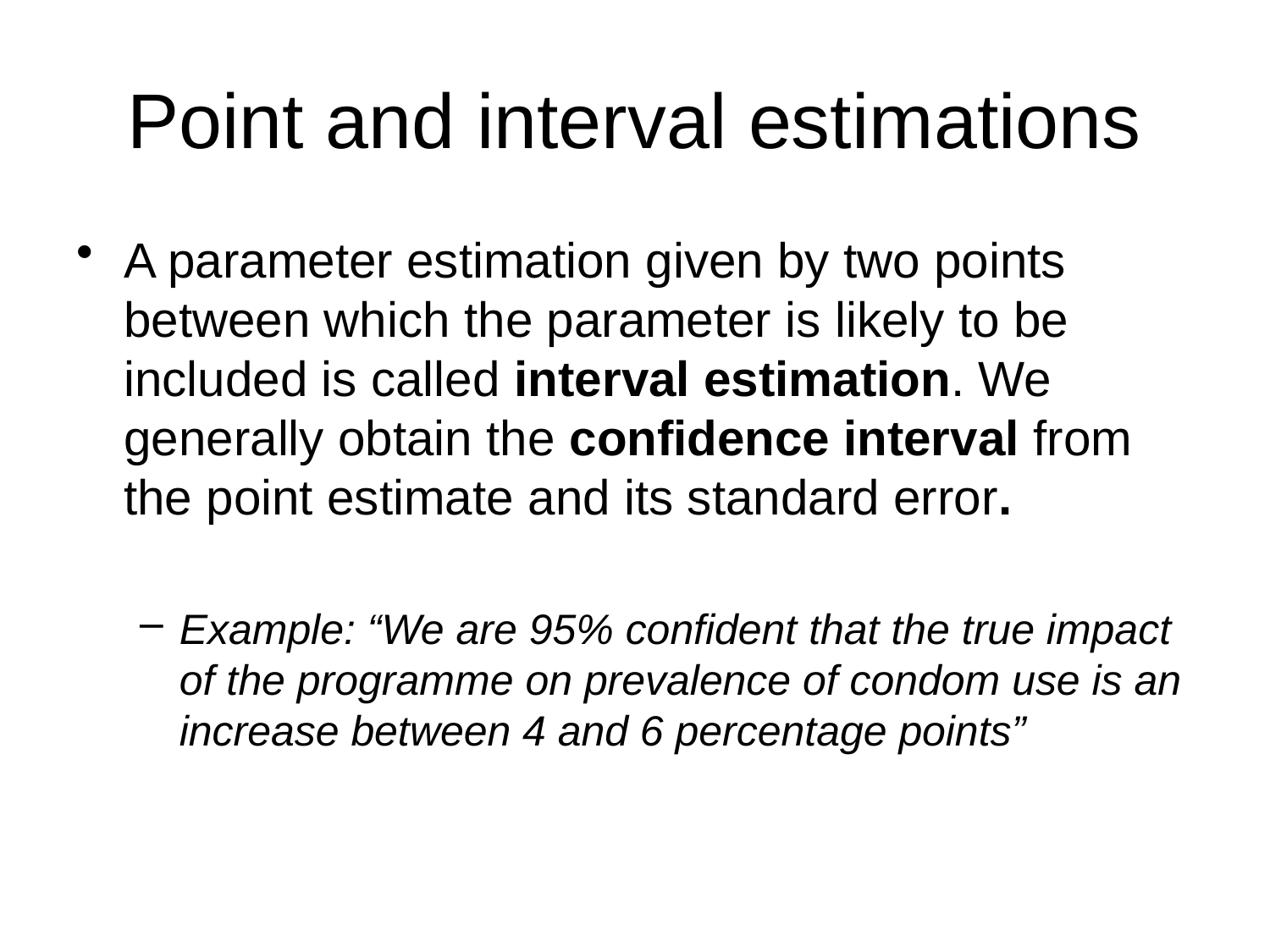

# Point and interval estimations
A parameter estimation given by two points between which the parameter is likely to be included is called interval estimation. We generally obtain the confidence interval from the point estimate and its standard error.

Example: “We are 95% confident that the true impact of the programme on prevalence of condom use is an increase between 4 and 6 percentage points”